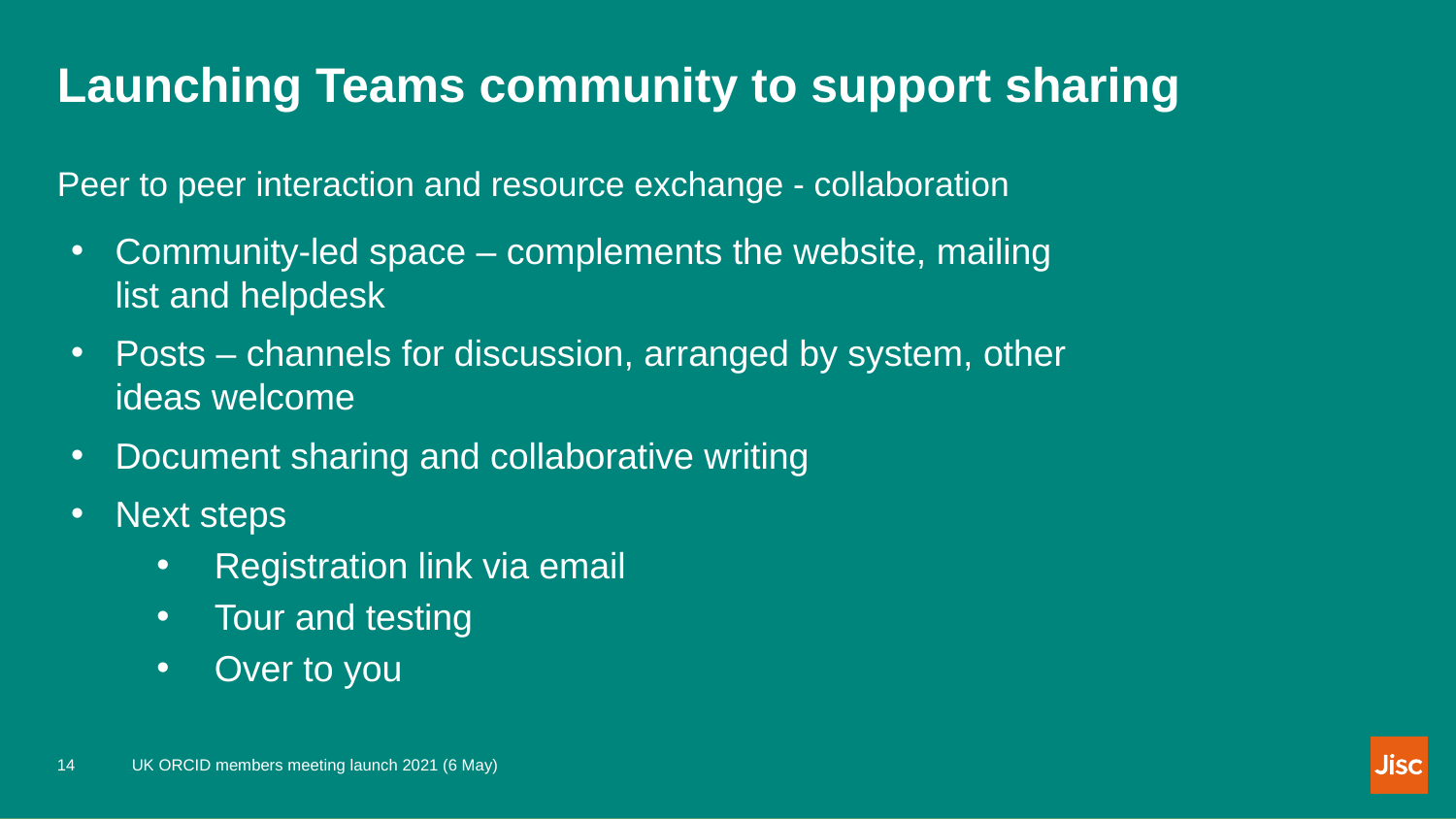

# Launching Teams community to support sharing
Peer to peer interaction and resource exchange - collaboration
Community-led space – complements the website, mailing list and helpdesk
Posts – channels for discussion, arranged by system, other ideas welcome
Document sharing and collaborative writing
Next steps
Registration link via email
Tour and testing
Over to you
UK ORCID members meeting launch 2021 (6 May)
14